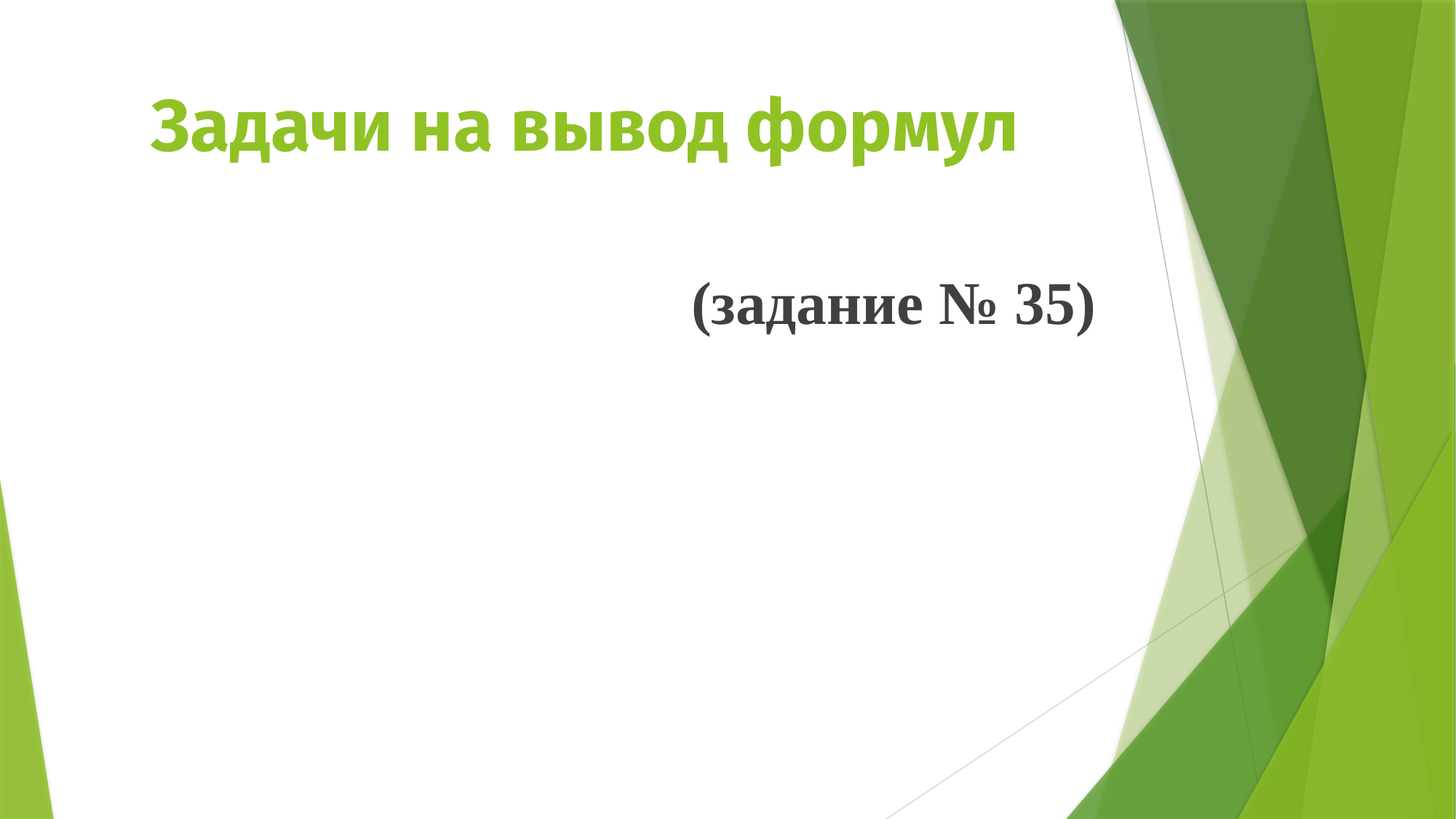

# Задачи на вывод формул
(задание № 35)